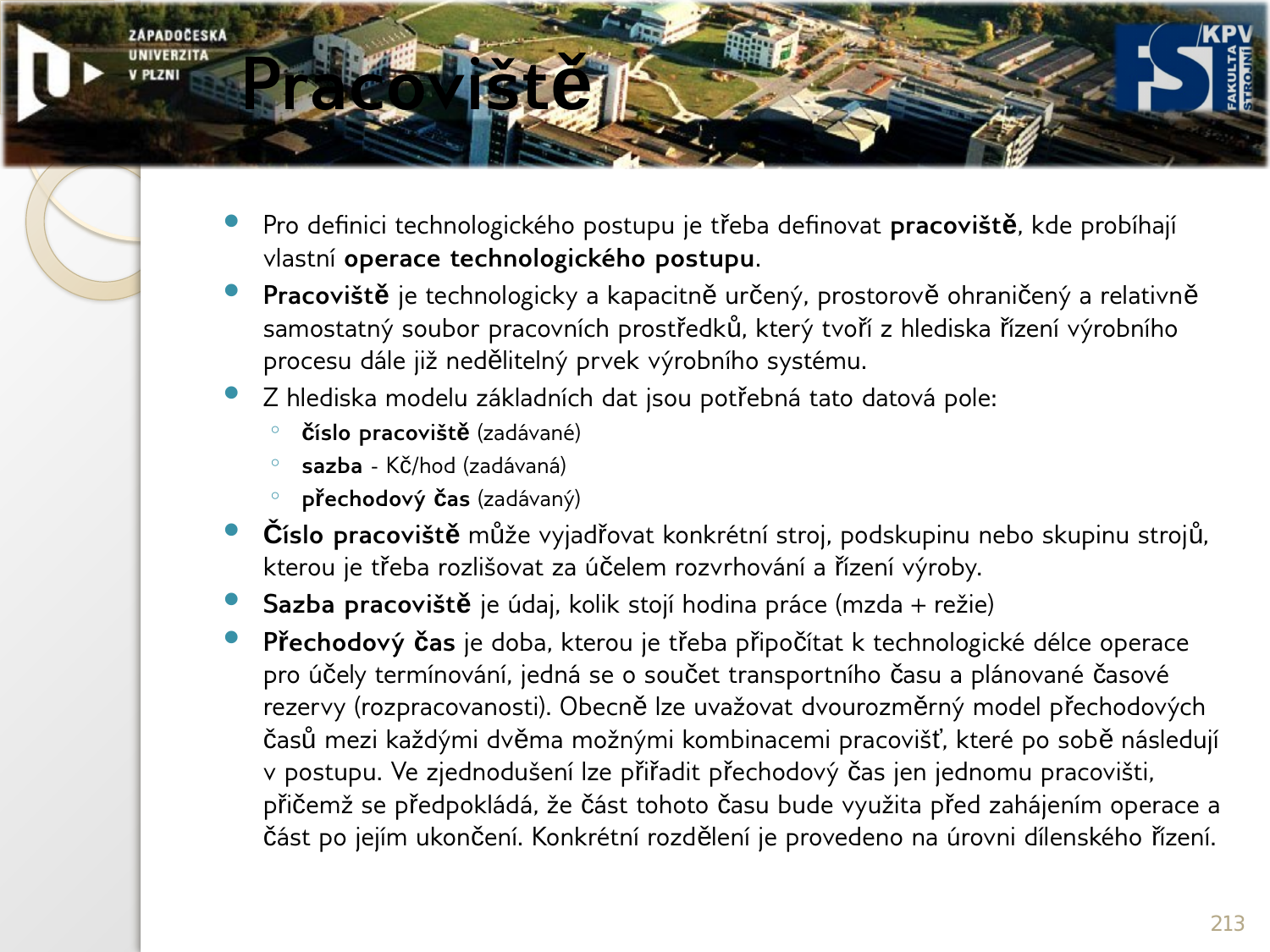

# Pracoviště
Pro definici technologického postupu je třeba definovat pracoviště, kde probíhají vlastní operace technologického postupu.
Pracoviště je technologicky a kapacitně určený, prostorově ohraničený a relativně samostatný soubor pracovních prostředků, který tvoří z hlediska řízení výrobního procesu dále již nedělitelný prvek výrobního systému.
Z hlediska modelu základních dat jsou potřebná tato datová pole:
číslo pracoviště (zadávané)
sazba - Kč/hod (zadávaná)
přechodový čas (zadávaný)
Číslo pracoviště může vyjadřovat konkrétní stroj, podskupinu nebo skupinu strojů, kterou je třeba rozlišovat za účelem rozvrhování a řízení výroby.
Sazba pracoviště je údaj, kolik stojí hodina práce (mzda + režie)
Přechodový čas je doba, kterou je třeba připočítat k technologické délce operace pro účely termínování, jedná se o součet transportního času a plánované časové rezervy (rozpracovanosti). Obecně lze uvažovat dvourozměrný model přechodových časů mezi každými dvěma možnými kombinacemi pracovišť, které po sobě následují v postupu. Ve zjednodušení lze přiřadit přechodový čas jen jednomu pracovišti, přičemž se předpokládá, že část tohoto času bude využita před zahájením operace a část po jejím ukončení. Konkrétní rozdělení je provedeno na úrovni dílenského řízení.
213